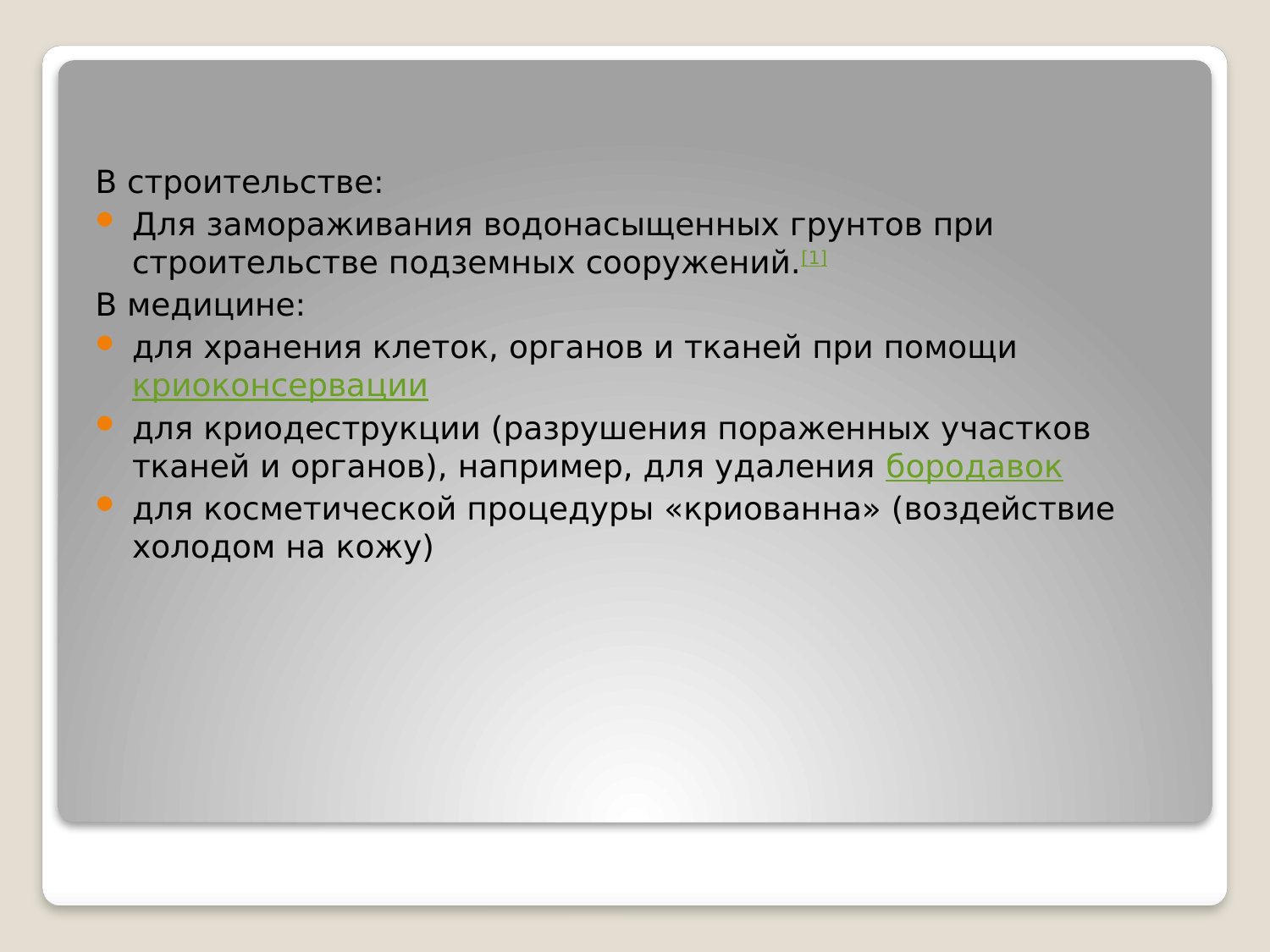

В строительстве:
Для замораживания водонасыщенных грунтов при строительстве подземных сооружений.[1]
В медицине:
для хранения клеток, органов и тканей при помощи криоконсервации
для криодеструкции (разрушения пораженных участков тканей и органов), например, для удаления бородавок
для косметической процедуры «криованна» (воздействие холодом на кожу)